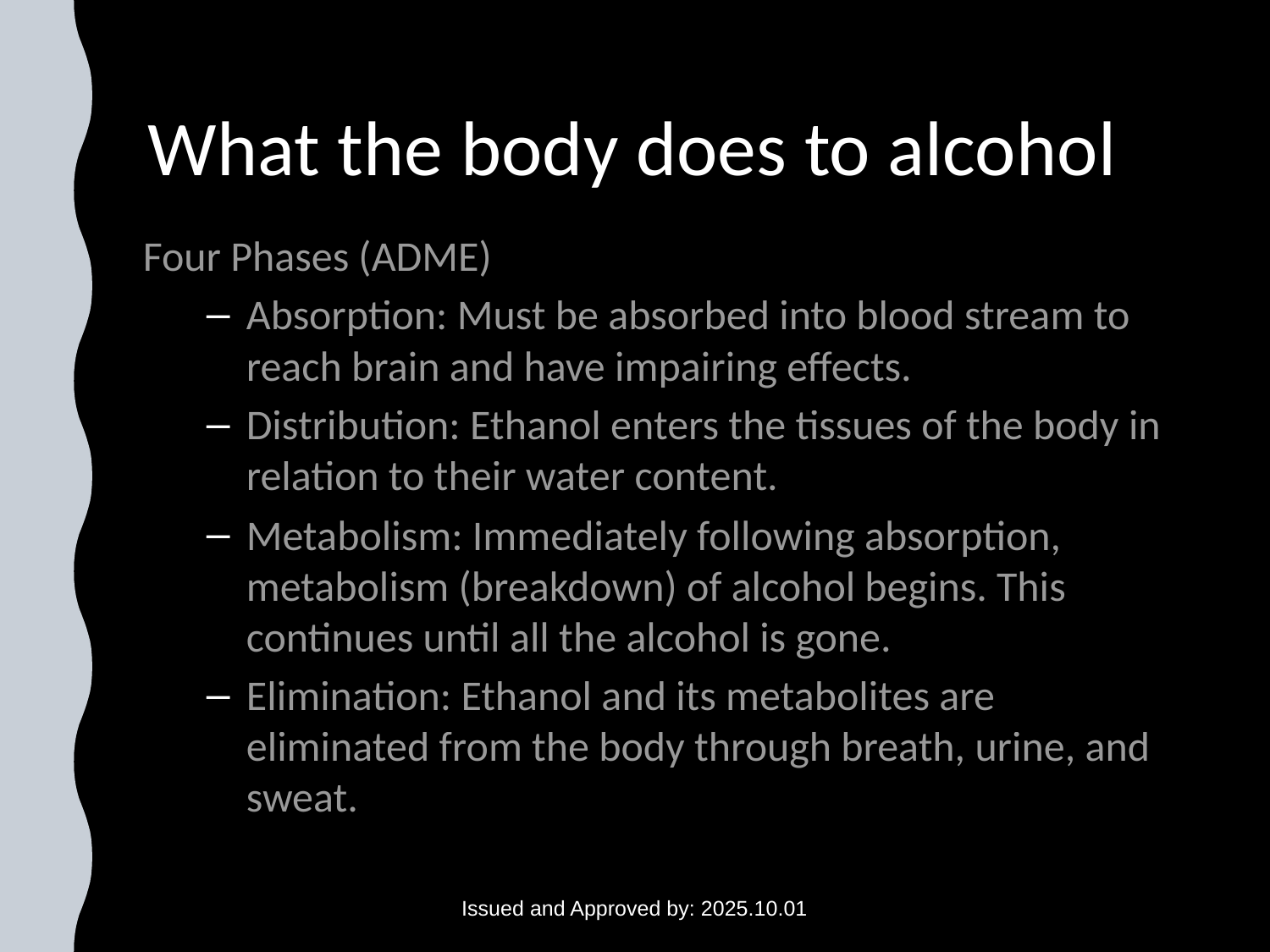

# What the body does to alcohol
Four Phases (ADME)
Absorption: Must be absorbed into blood stream to reach brain and have impairing effects.
Distribution: Ethanol enters the tissues of the body in relation to their water content.
Metabolism: Immediately following absorption, metabolism (breakdown) of alcohol begins. This continues until all the alcohol is gone.
Elimination: Ethanol and its metabolites are eliminated from the body through breath, urine, and sweat.
Issued and Approved by: 2025.10.01